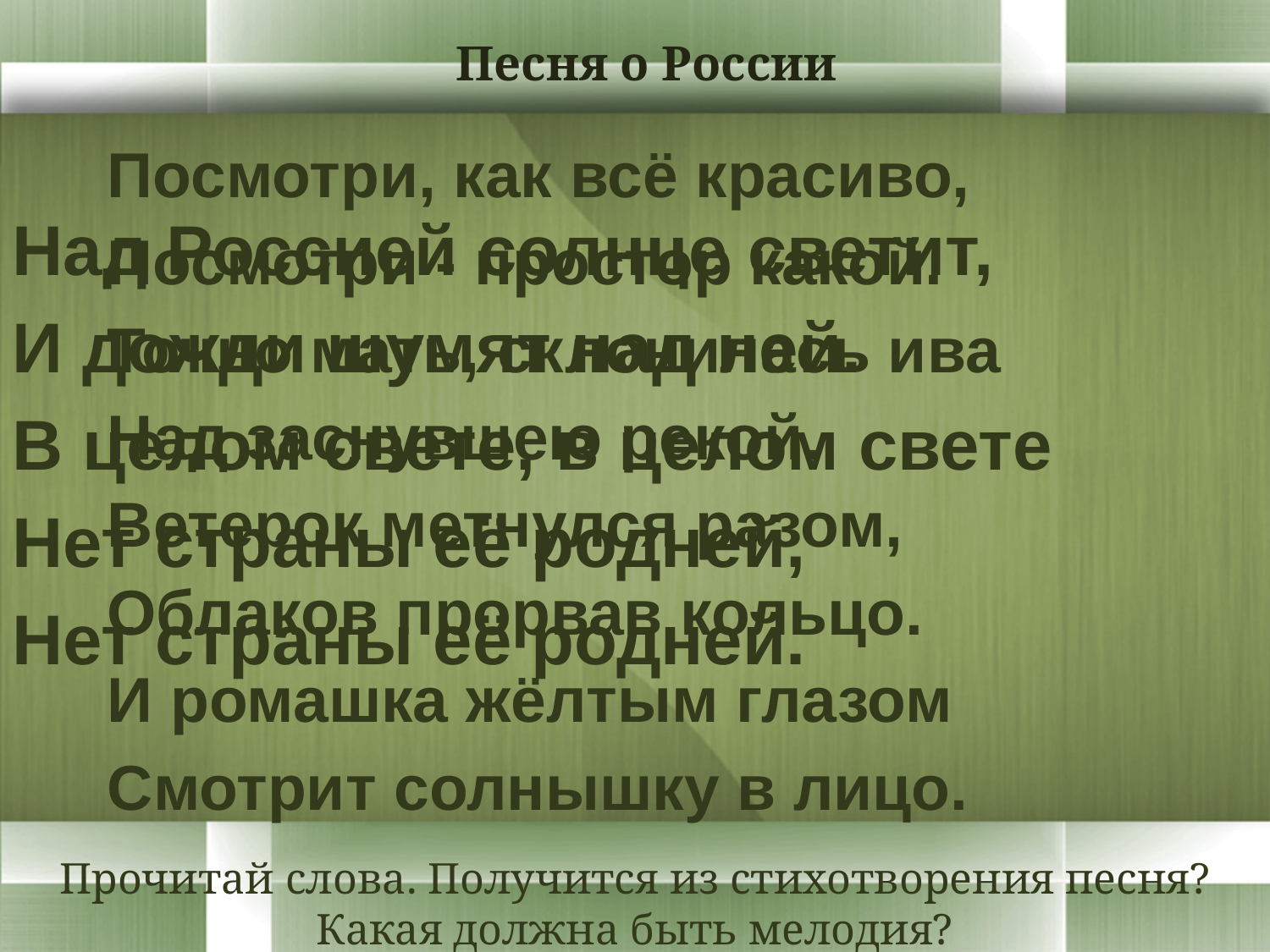

# Песня о России
Посмотри, как всё красиво,
Посмотри - простор какой.
Точно мать, склонилась ива
Над заснувшею рекой.
Ветерок метнулся разом,
Облаков прорвав кольцо.
И ромашка жёлтым глазом
Смотрит солнышку в лицо.

Над Россией солнце светит,
И дожди шумят над ней.
В целом свете, в целом свете
Нет страны её родней,
Нет страны её родней.

Прочитай слова. Получится из стихотворения песня? Какая должна быть мелодия?